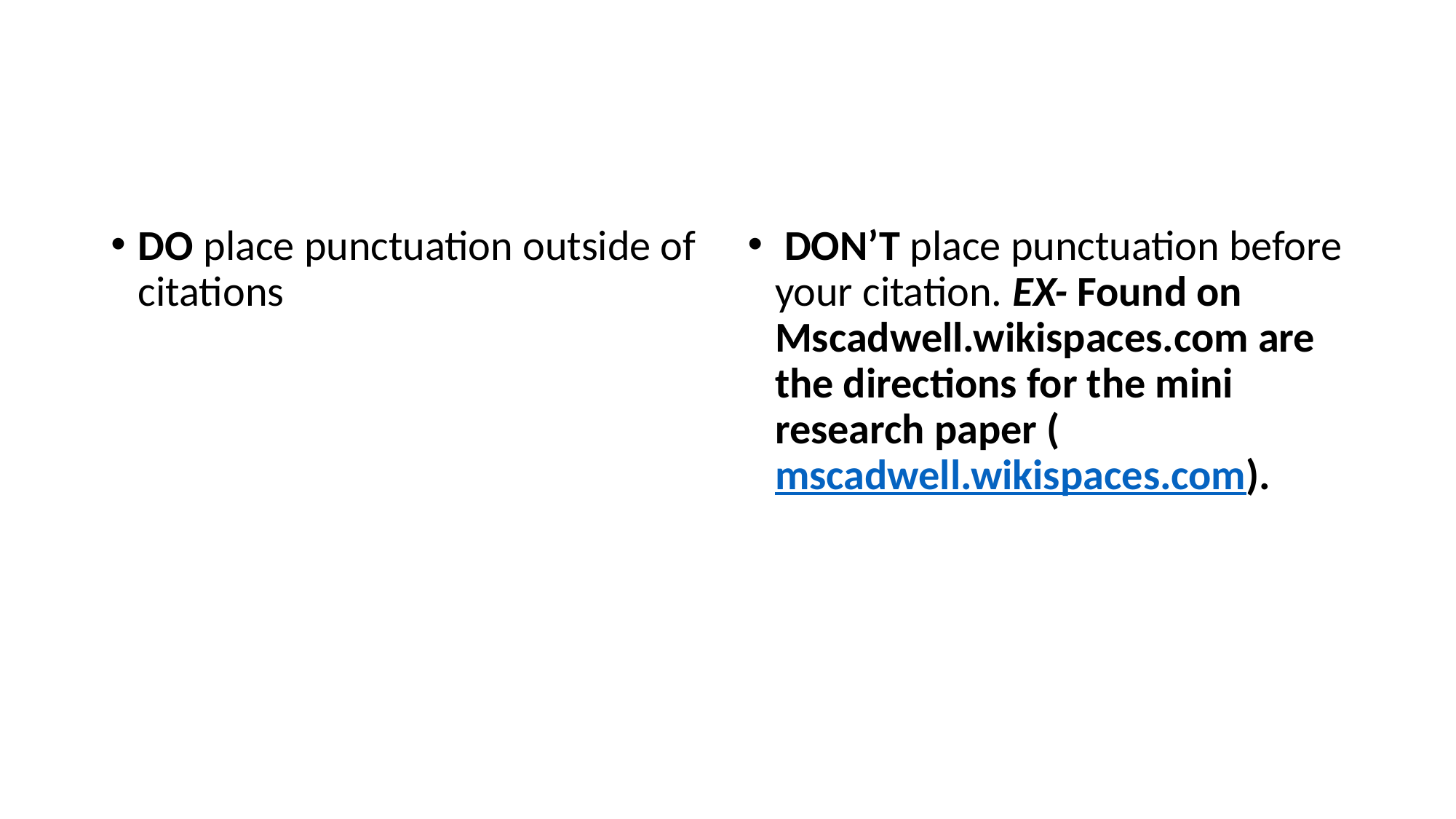

#
DO place punctuation outside of citations
 DON’T place punctuation before your citation. EX- Found on Mscadwell.wikispaces.com are the directions for the mini research paper (mscadwell.wikispaces.com).